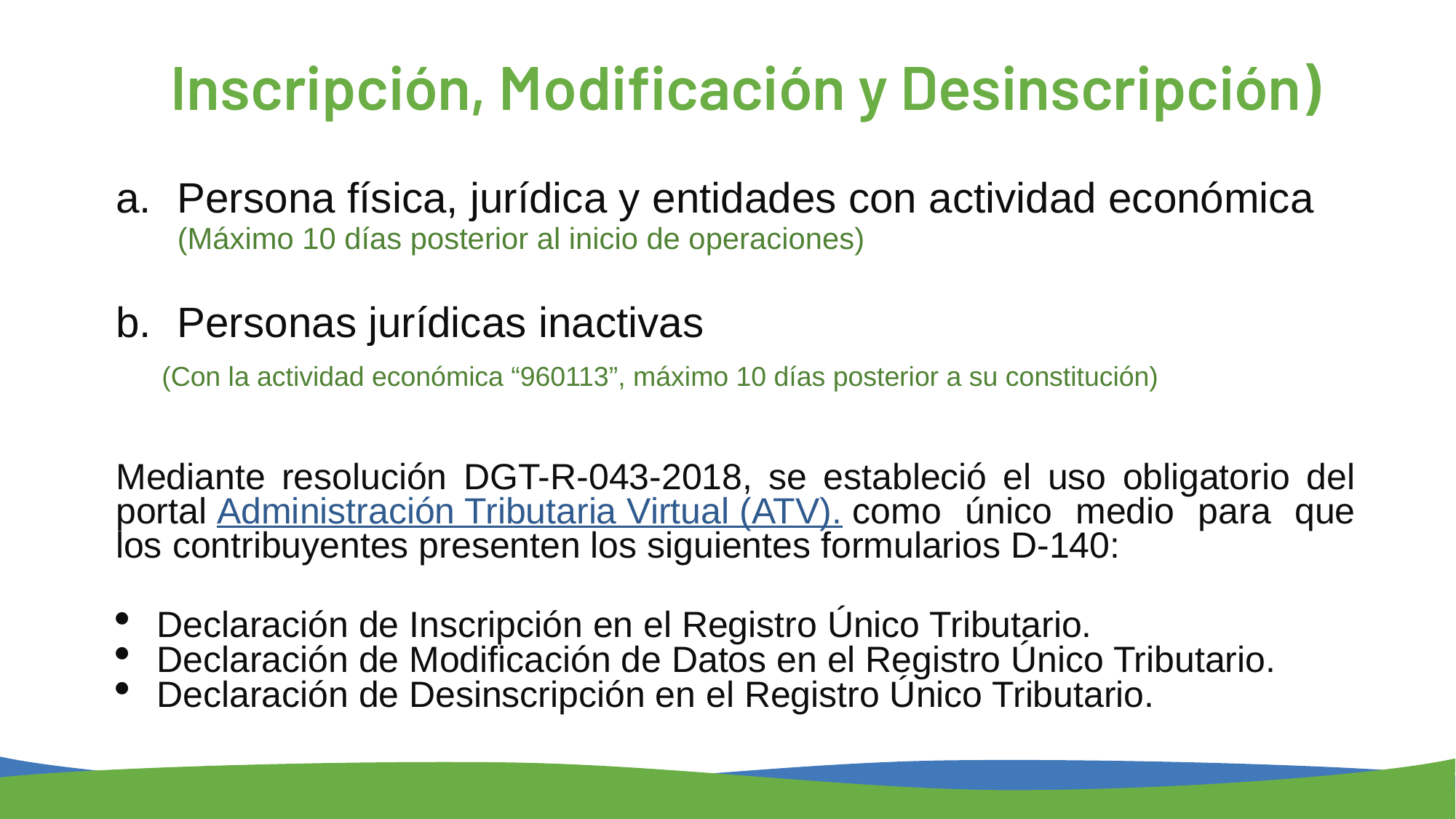

# Inscripción, Modificación y Desinscripción)
Persona física, jurídica y entidades con actividad económica (Máximo 10 días posterior al inicio de operaciones)

Personas jurídicas inactivas
      (Con la actividad económica “960113”, máximo 10 días posterior a su constitución)

Mediante resolución DGT-R-043-2018, se estableció el uso obligatorio del portal Administración Tributaria Virtual (ATV). como único medio para que los contribuyentes presenten los siguientes formularios D-140:

Declaración de Inscripción en el Registro Único Tributario.
Declaración de Modificación de Datos en el Registro Único Tributario.
Declaración de Desinscripción en el Registro Único Tributario.